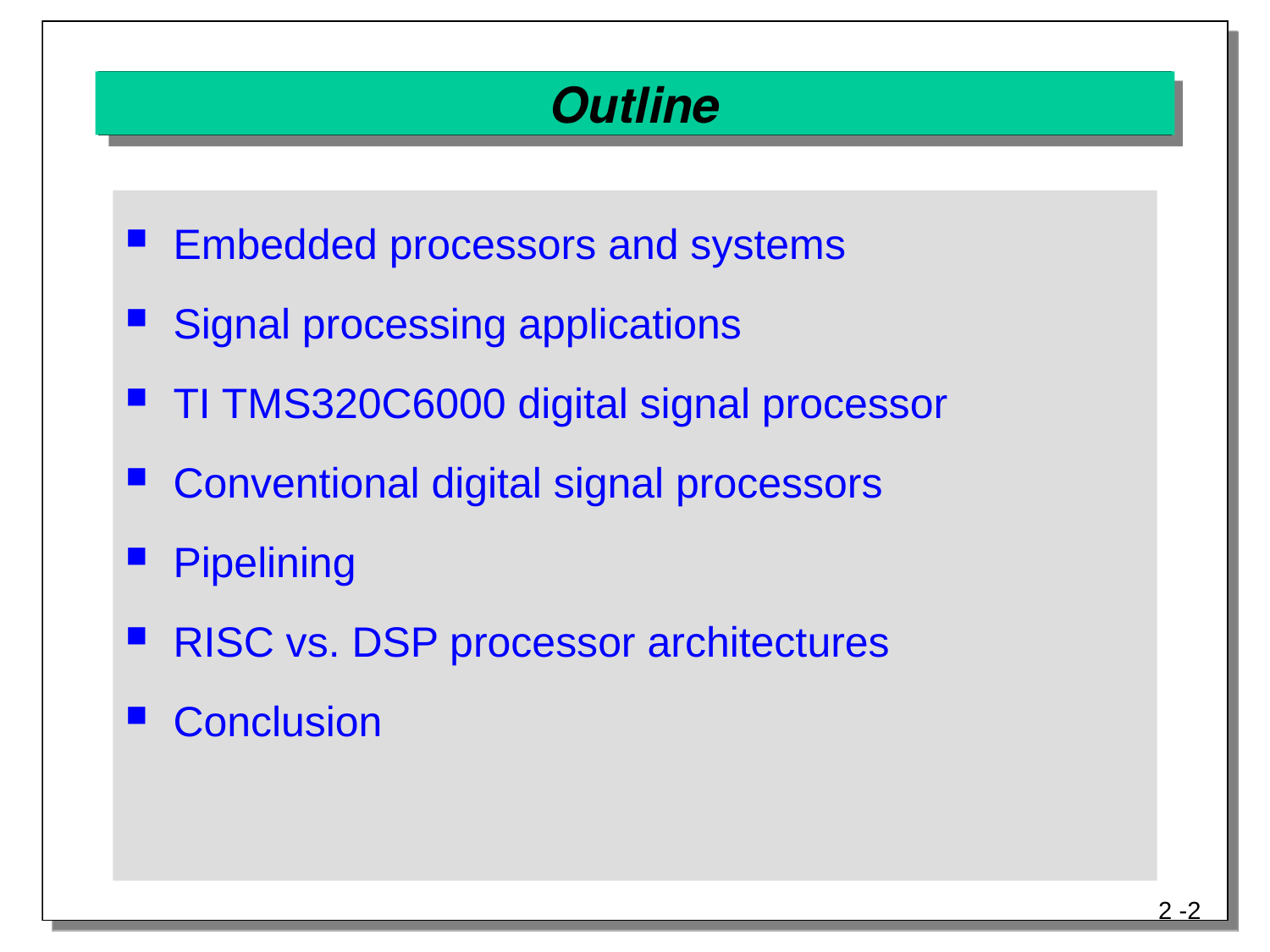

# Outline
Embedded processors and systems
Signal processing applications
TI TMS320C6000 digital signal processor
Conventional digital signal processors
Pipelining
RISC vs. DSP processor architectures
Conclusion